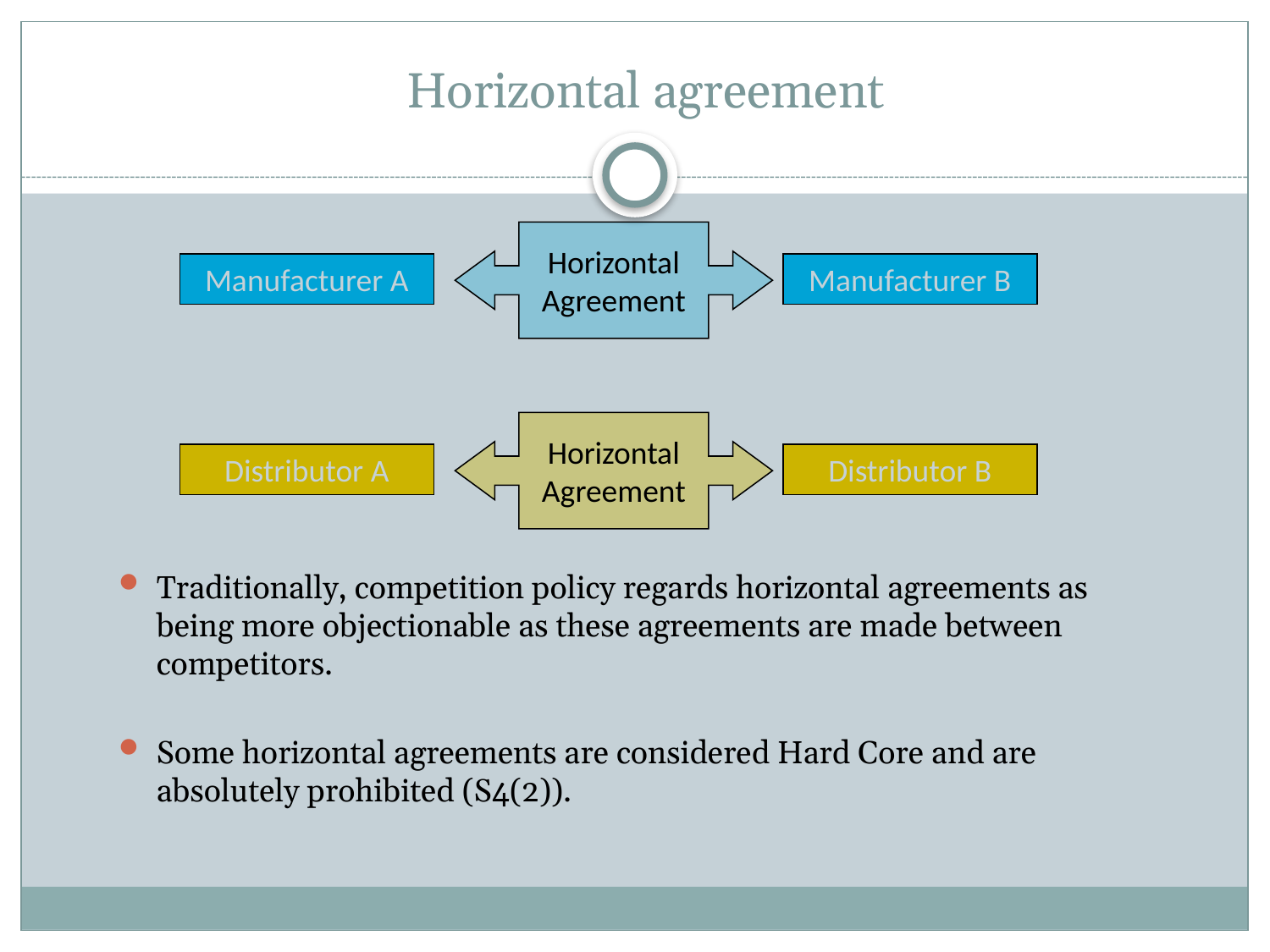

# Horizontal agreement
Horizontal
Agreement
Manufacturer A
Manufacturer B
Horizontal
Agreement
Distributor A
Distributor B
Traditionally, competition policy regards horizontal agreements as being more objectionable as these agreements are made between competitors.

Some horizontal agreements are considered Hard Core and are absolutely prohibited (S4(2)).